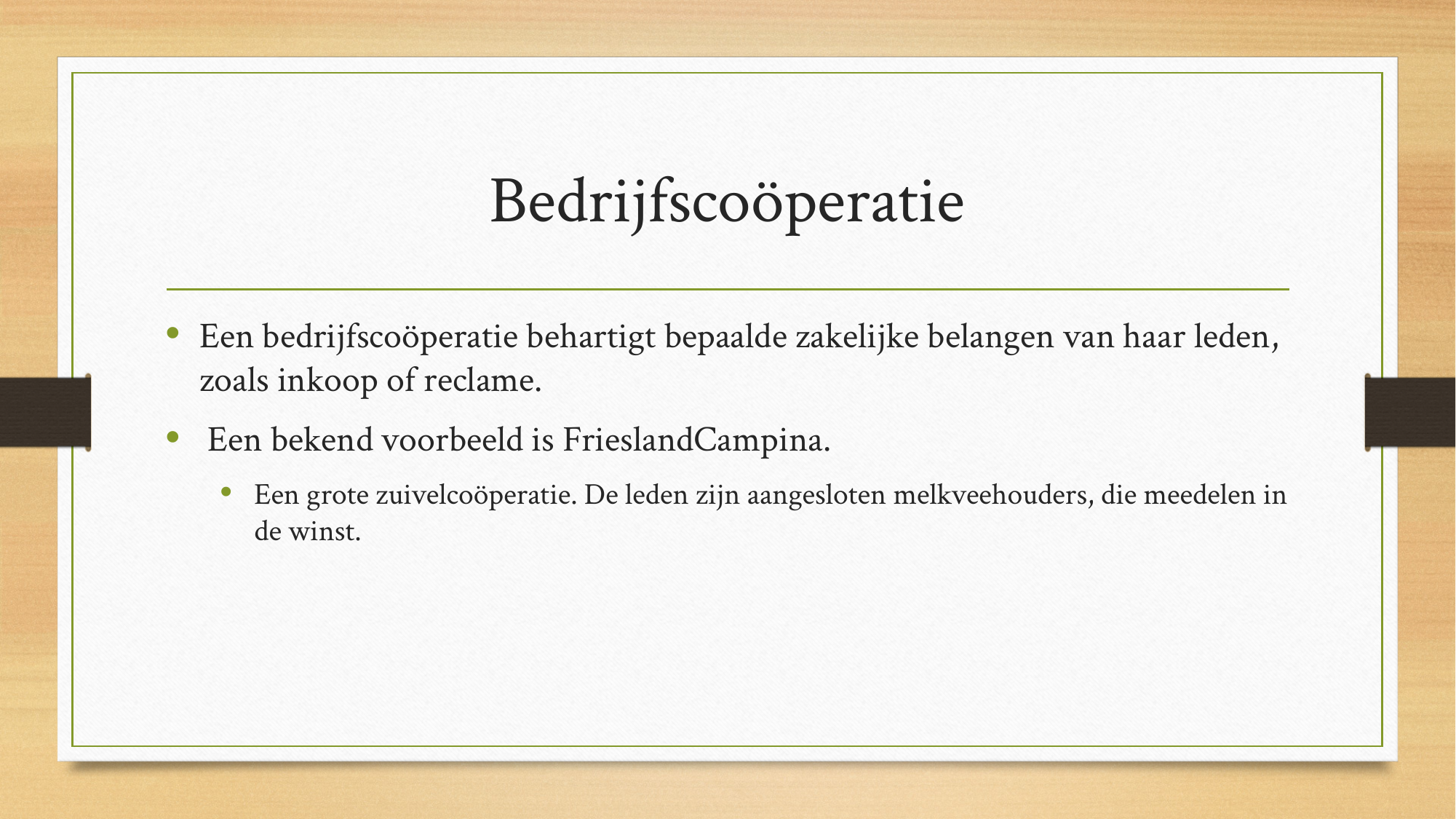

# Bedrijfscoöperatie
Een bedrijfscoöperatie behartigt bepaalde zakelijke belangen van haar leden, zoals inkoop of reclame.
 Een bekend voorbeeld is FrieslandCampina.
Een grote zuivelcoöperatie. De leden zijn aangesloten melkveehouders, die meedelen in de winst.